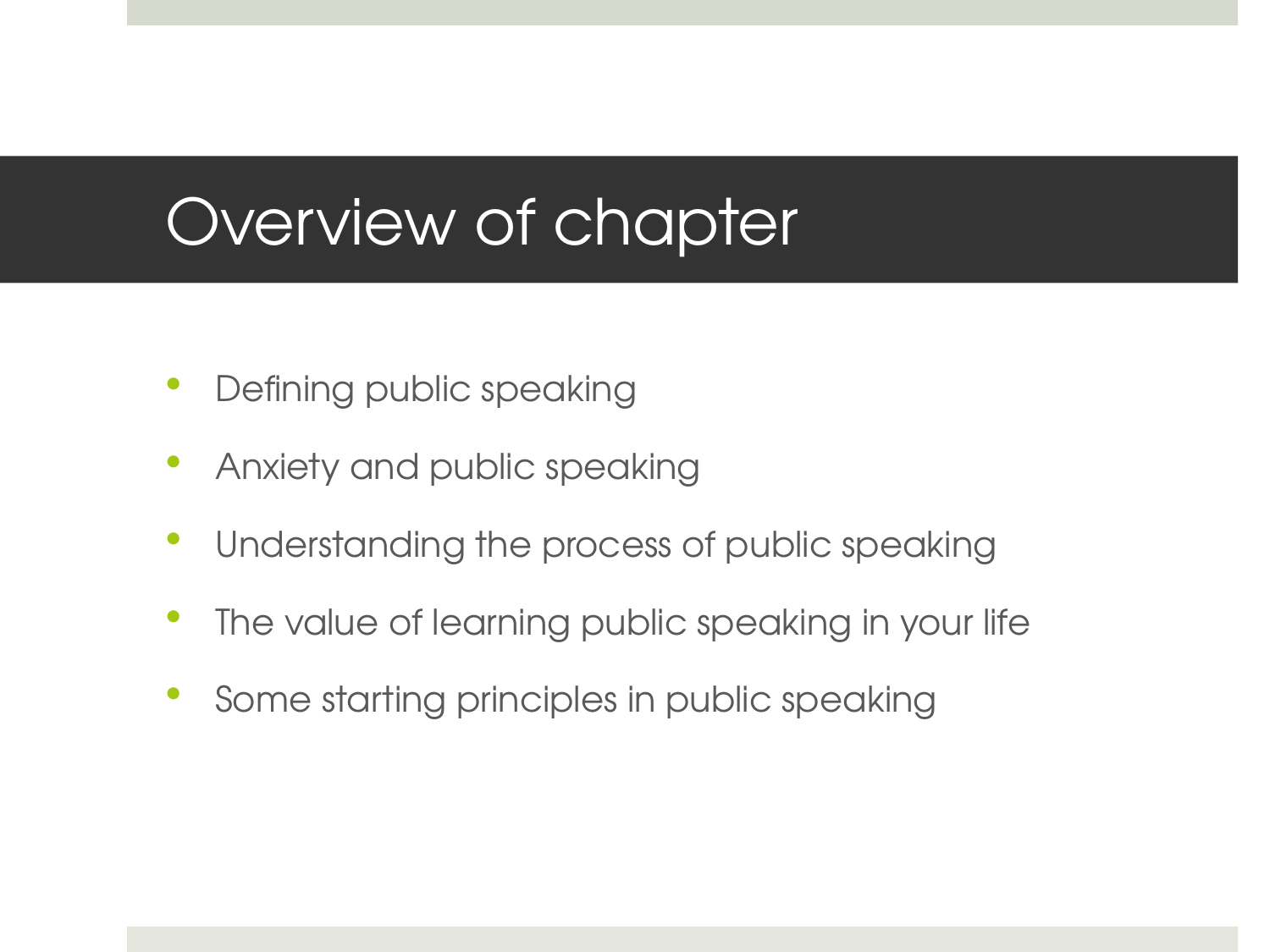

# Overview of chapter
Defining public speaking
Anxiety and public speaking
Understanding the process of public speaking
The value of learning public speaking in your life
Some starting principles in public speaking